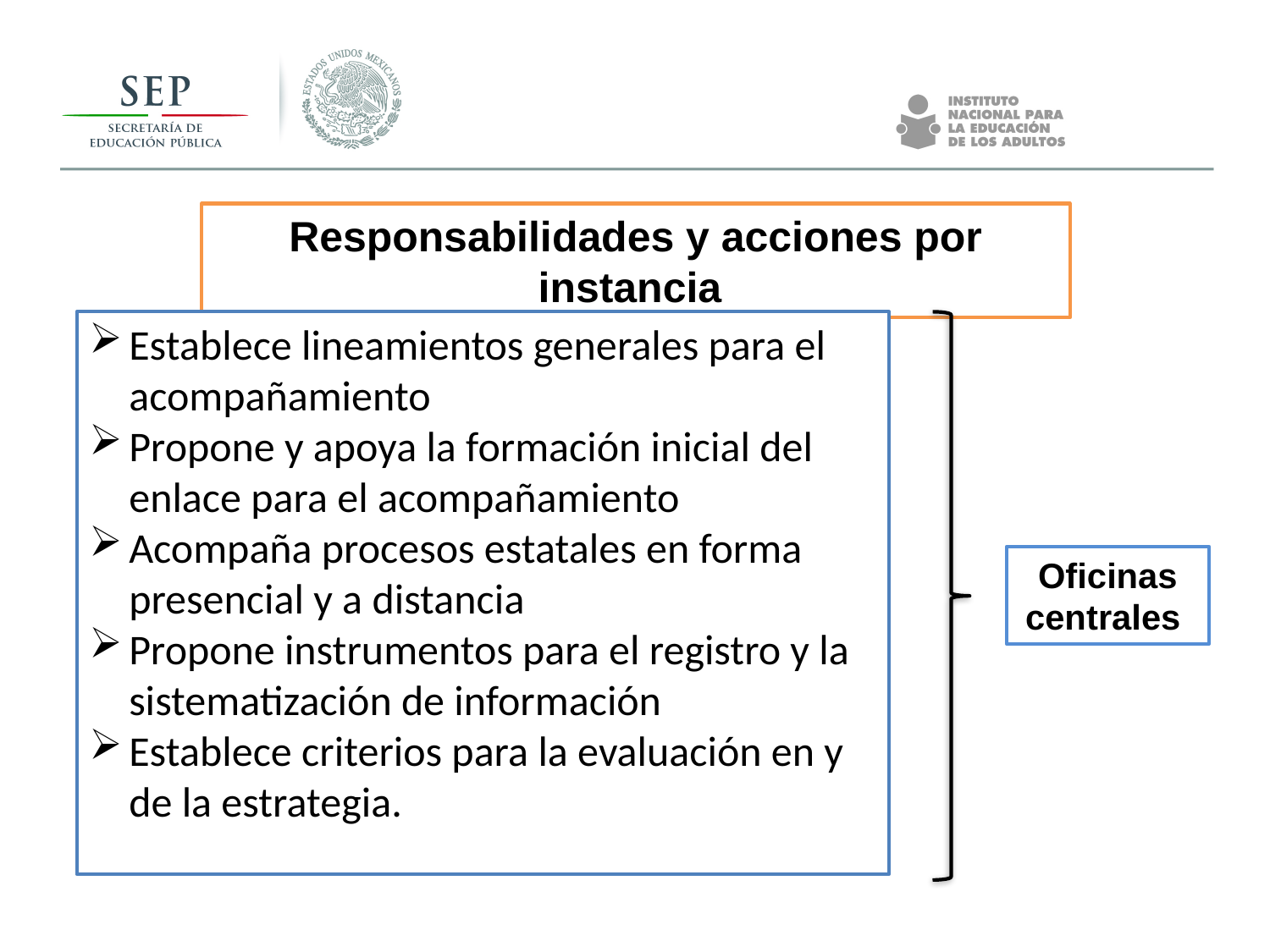

Responsabilidades y acciones por instancia
Establece lineamientos generales para el acompañamiento
Propone y apoya la formación inicial del enlace para el acompañamiento
Acompaña procesos estatales en forma presencial y a distancia
Propone instrumentos para el registro y la sistematización de información
Establece criterios para la evaluación en y de la estrategia.

Oficinas centrales